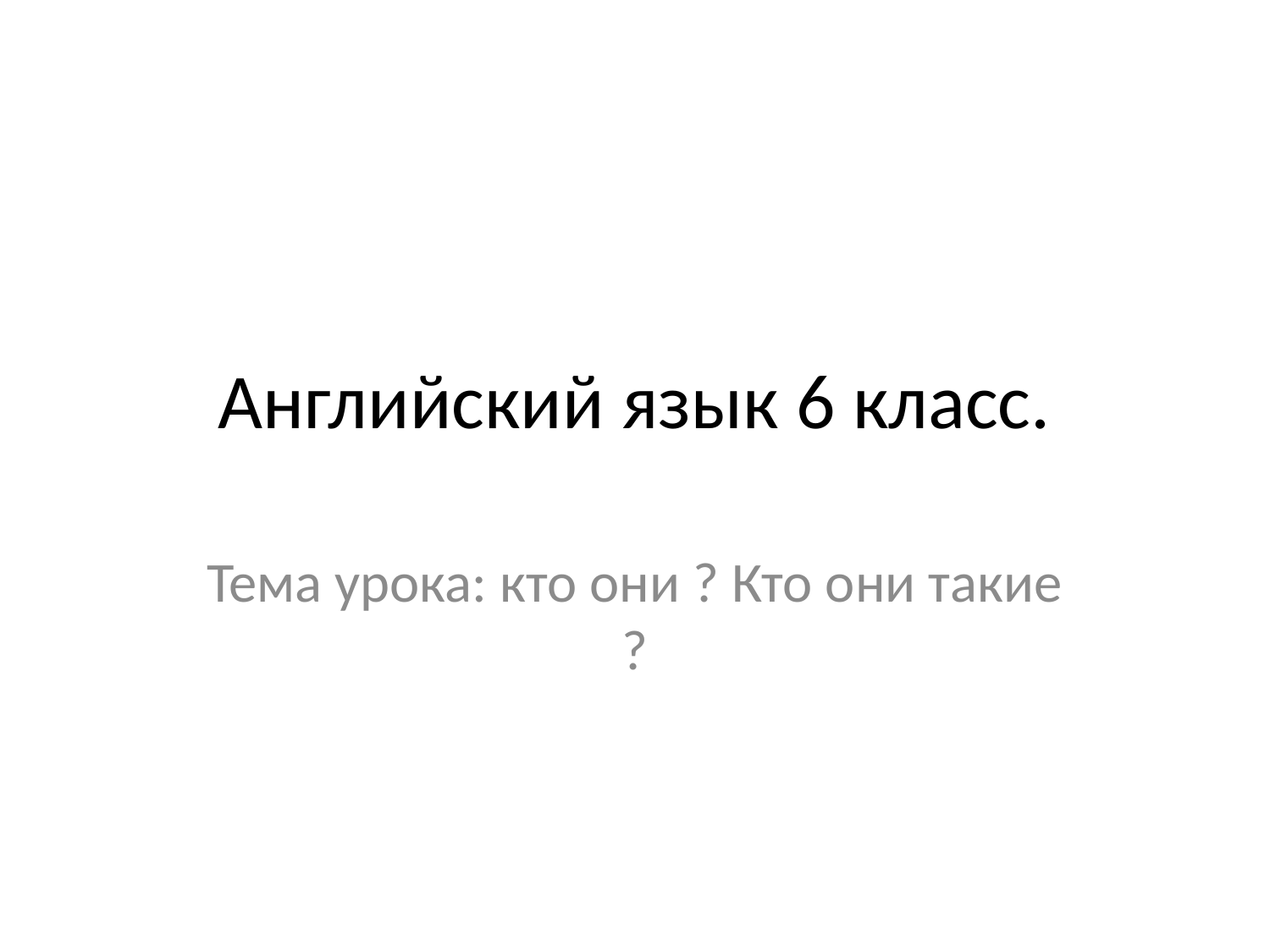

# Английский язык 6 класс.
Тема урока: кто они ? Кто они такие ?